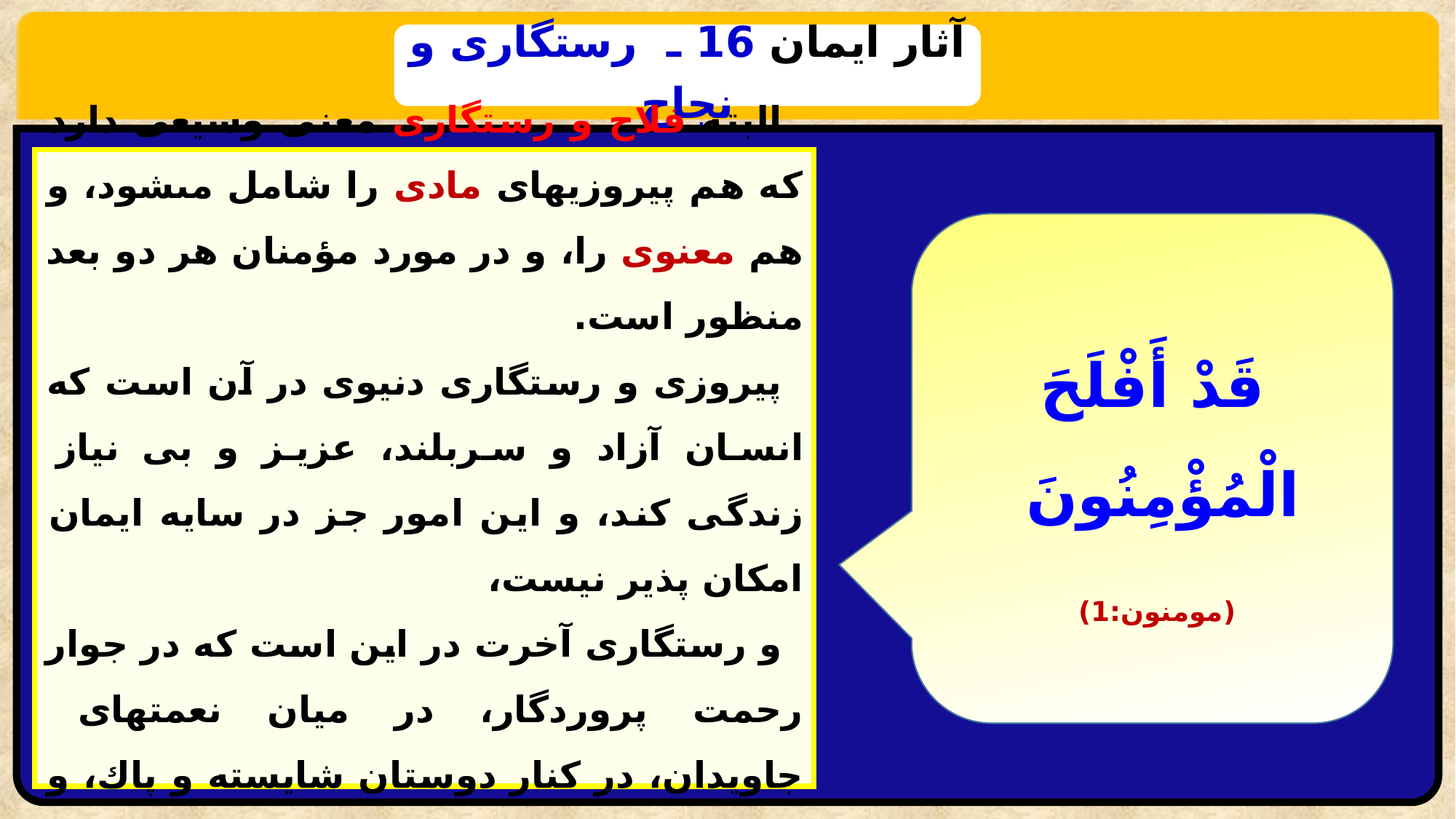

آثار ایمان 16 ـ  رستگاری و نجاح

البته فلاح و رستگارى معنى وسيعى دارد كه هم پيروزيهاى مادى را شامل مى‏شود، و هم معنوى را، و در مورد مؤمنان هر دو بعد منظور است.
پيروزى و رستگارى دنيوى در آن است كه انسان آزاد و سربلند، عزيز و بى نياز زندگى كند، و اين امور جز در سايه ايمان امكان پذير نيست،
و رستگارى آخرت در اين است كه در جوار رحمت پروردگار، در ميان نعمتهاى جاويدان، در كنار دوستان شايسته و پاك، و در كمال عزت و سربلندى به سر برد.
قَدْ أَفْلَحَ الْمُؤْمِنُونَ

(مومنون:1)